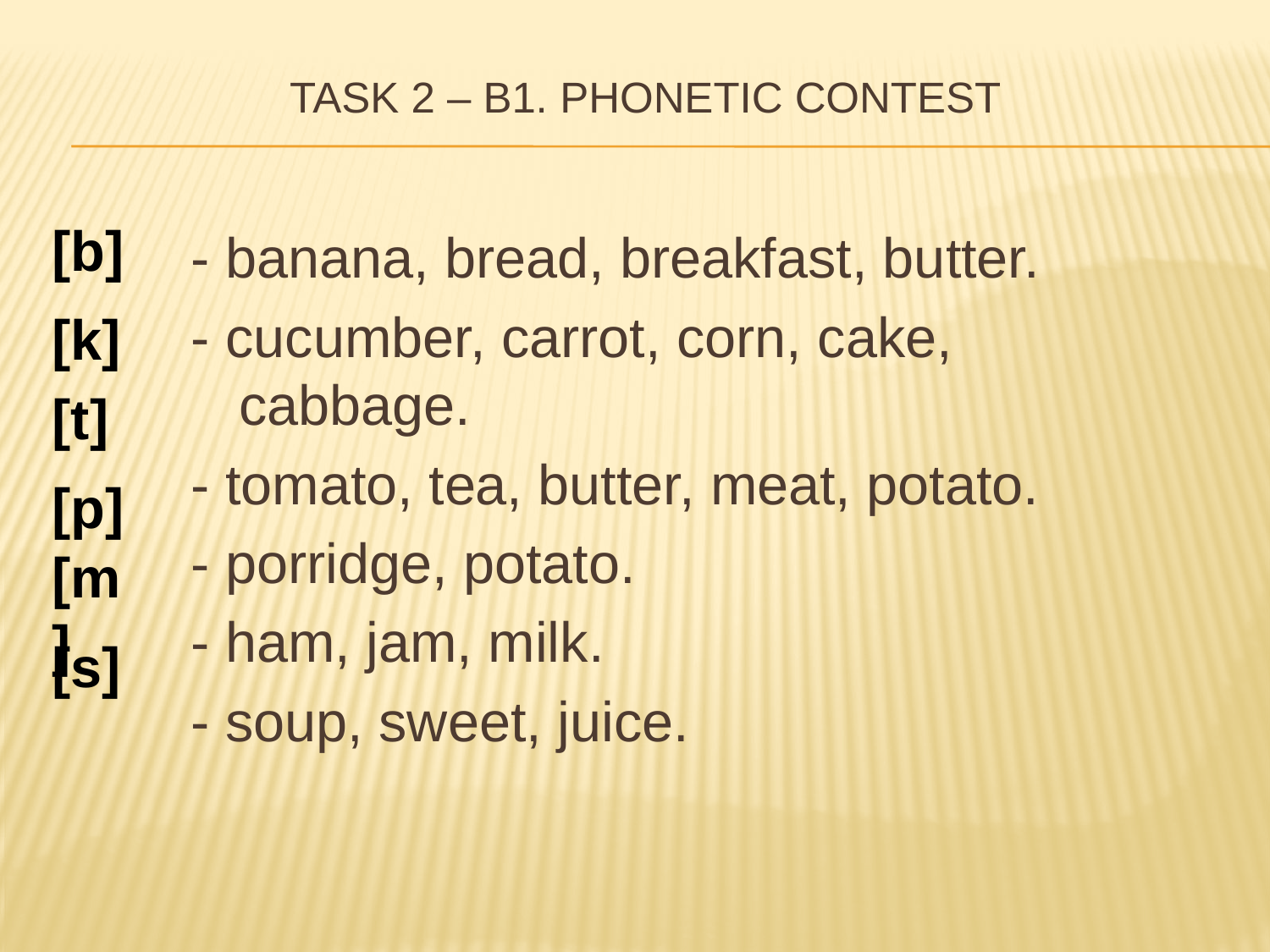

# Task 2 – B1. Phonetic Contest
[b]
- banana, bread, breakfast, butter.
- cucumber, carrot, corn, cake, cabbage.
- tomato, tea, butter, meat, potato.
- porridge, potato.
- ham, jam, milk.
- soup, sweet, juice.

[k]
[t]
[p]
[m]
[s]